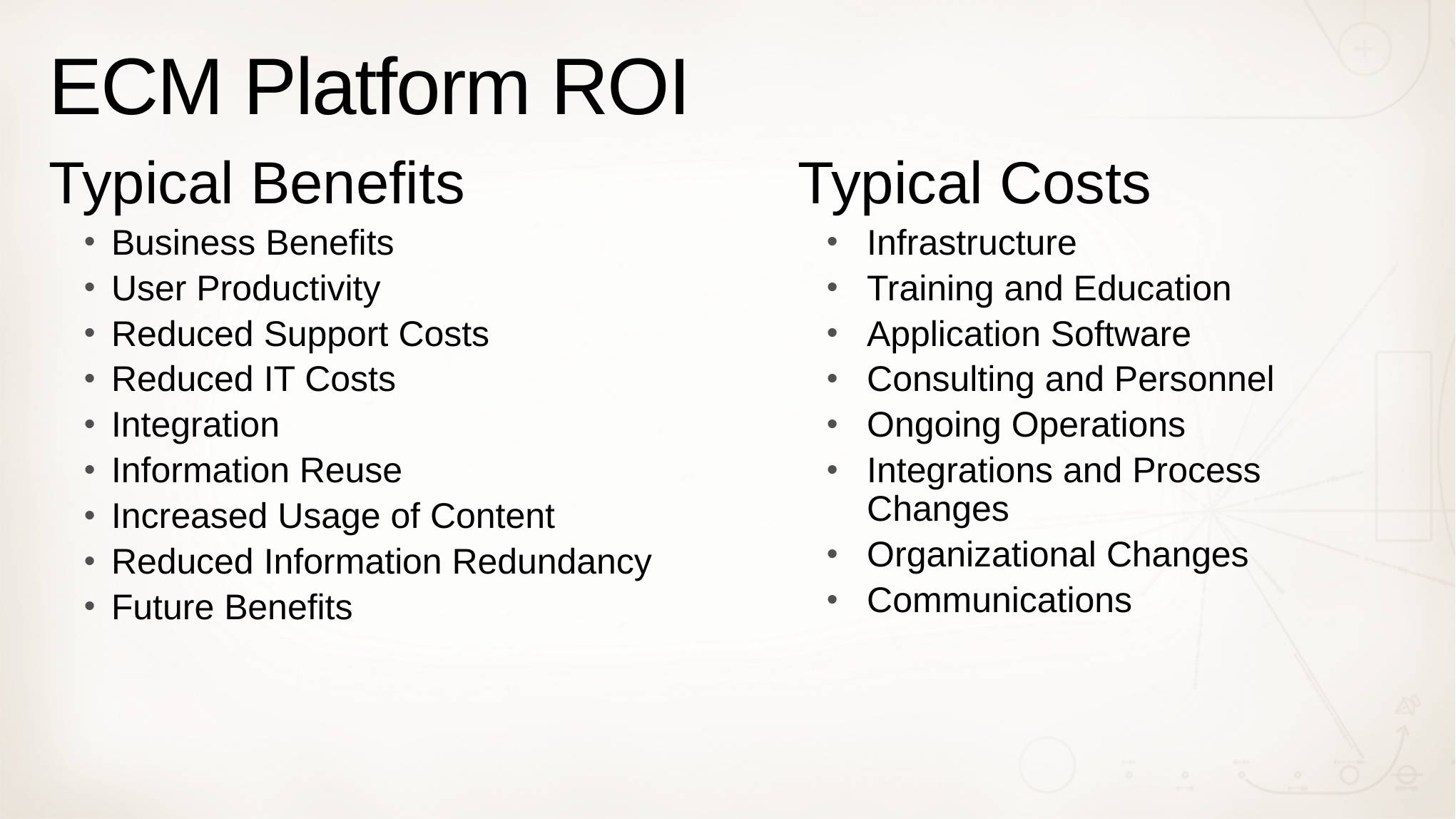

# ECM Platform ROI
Typical Benefits
Business Benefits
User Productivity
Reduced Support Costs
Reduced IT Costs
Integration
Information Reuse
Increased Usage of Content
Reduced Information Redundancy
Future Benefits
Typical Costs
Infrastructure
Training and Education
Application Software
Consulting and Personnel
Ongoing Operations
Integrations and Process Changes
Organizational Changes
Communications